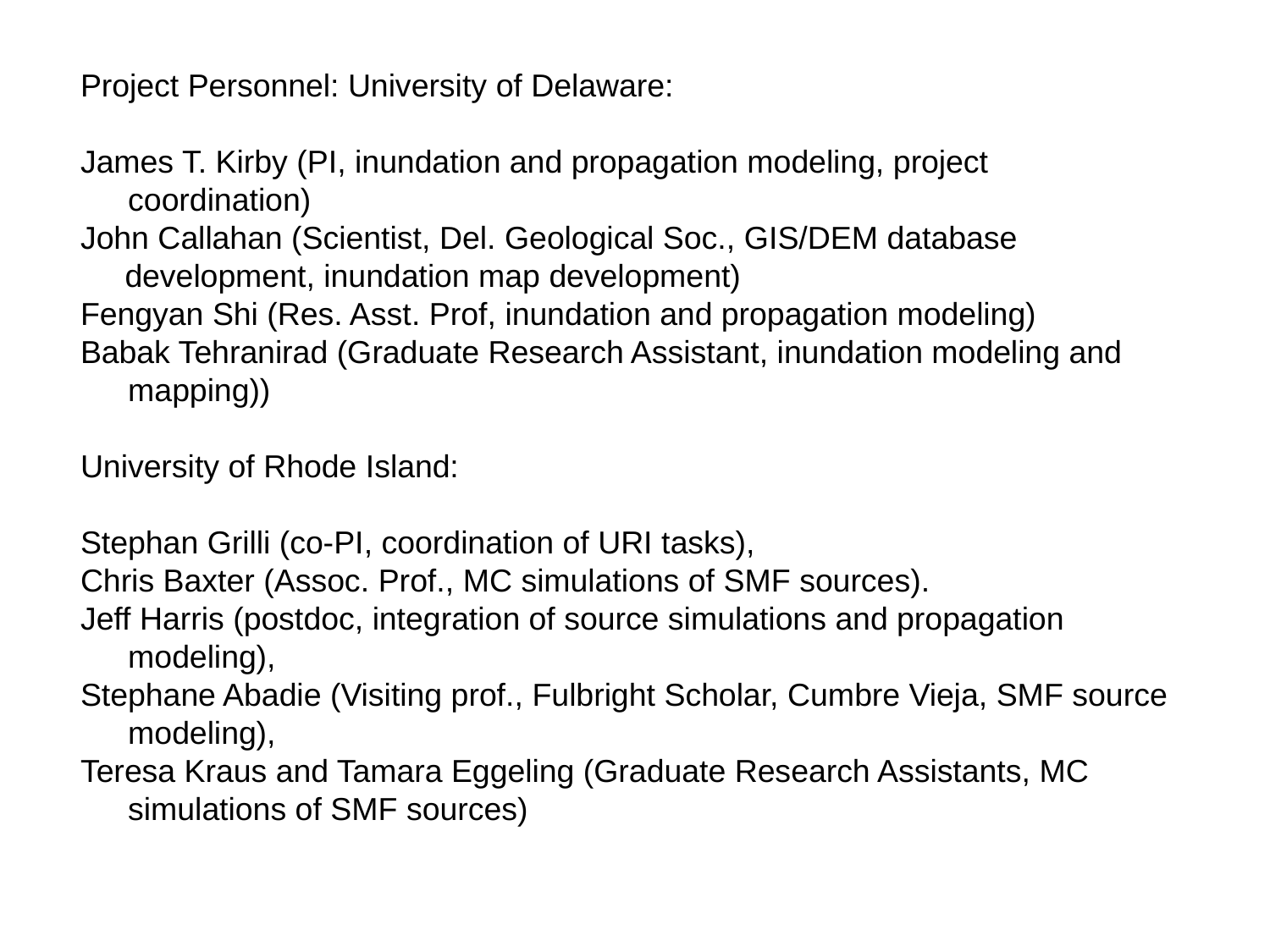

Project Personnel: University of Delaware:

James T. Kirby (PI, inundation and propagation modeling, project coordination)
John Callahan (Scientist, Del. Geological Soc., GIS/DEM database
     development, inundation map development)
Fengyan Shi (Res. Asst. Prof, inundation and propagation modeling)
Babak Tehranirad (Graduate Research Assistant, inundation modeling and   mapping))

University of Rhode Island:

Stephan Grilli (co-PI, coordination of URI tasks),
Chris Baxter (Assoc. Prof., MC simulations of SMF sources).
Jeff Harris (postdoc, integration of source simulations and propagation modeling),
Stephane Abadie (Visiting prof., Fulbright Scholar, Cumbre Vieja, SMF source modeling),
Teresa Kraus and Tamara Eggeling (Graduate Research Assistants, MC simulations of SMF sources)